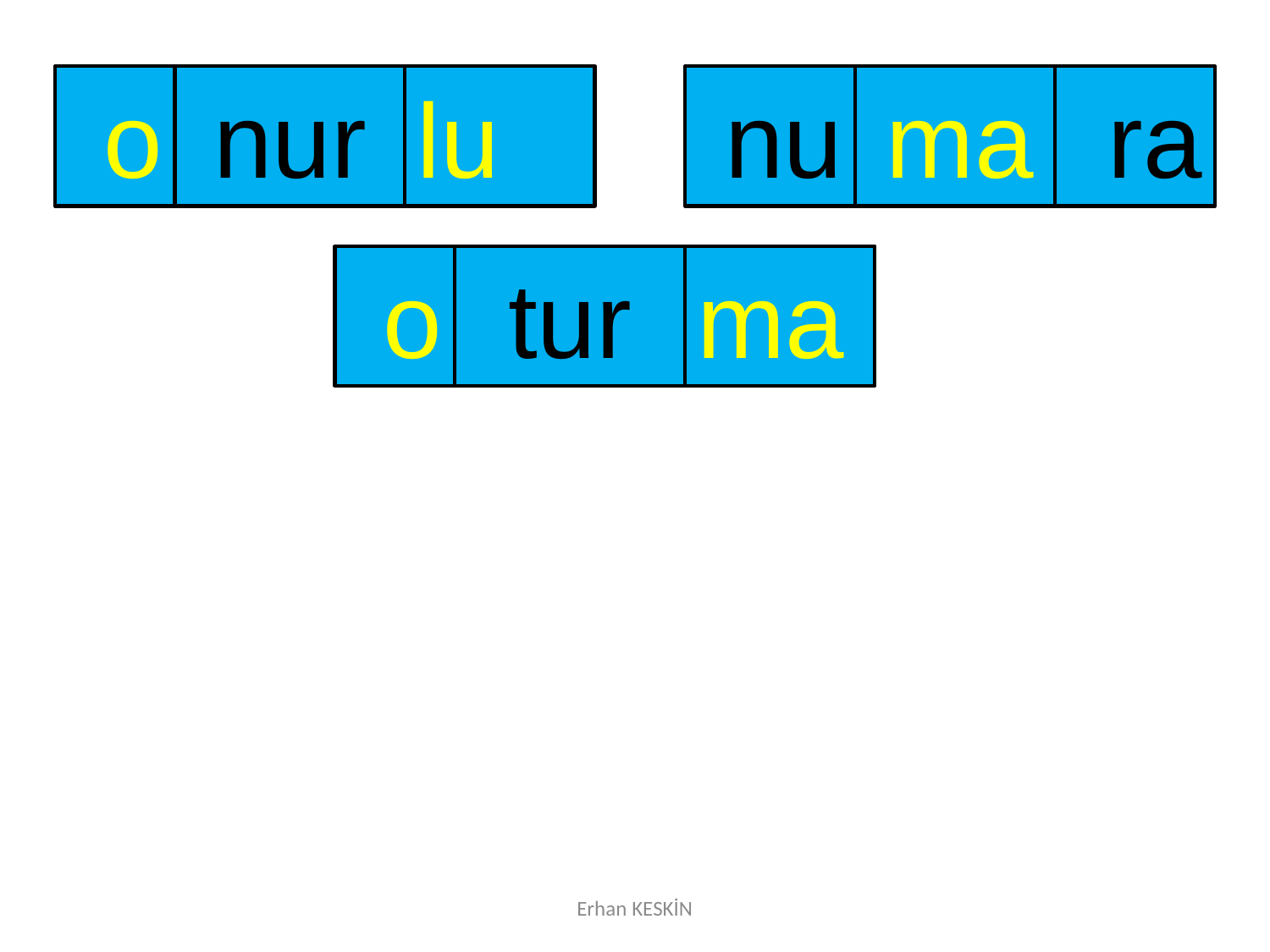

o
nur
lu
nu
ma
ra
o
tur
ma
Erhan KESKİN